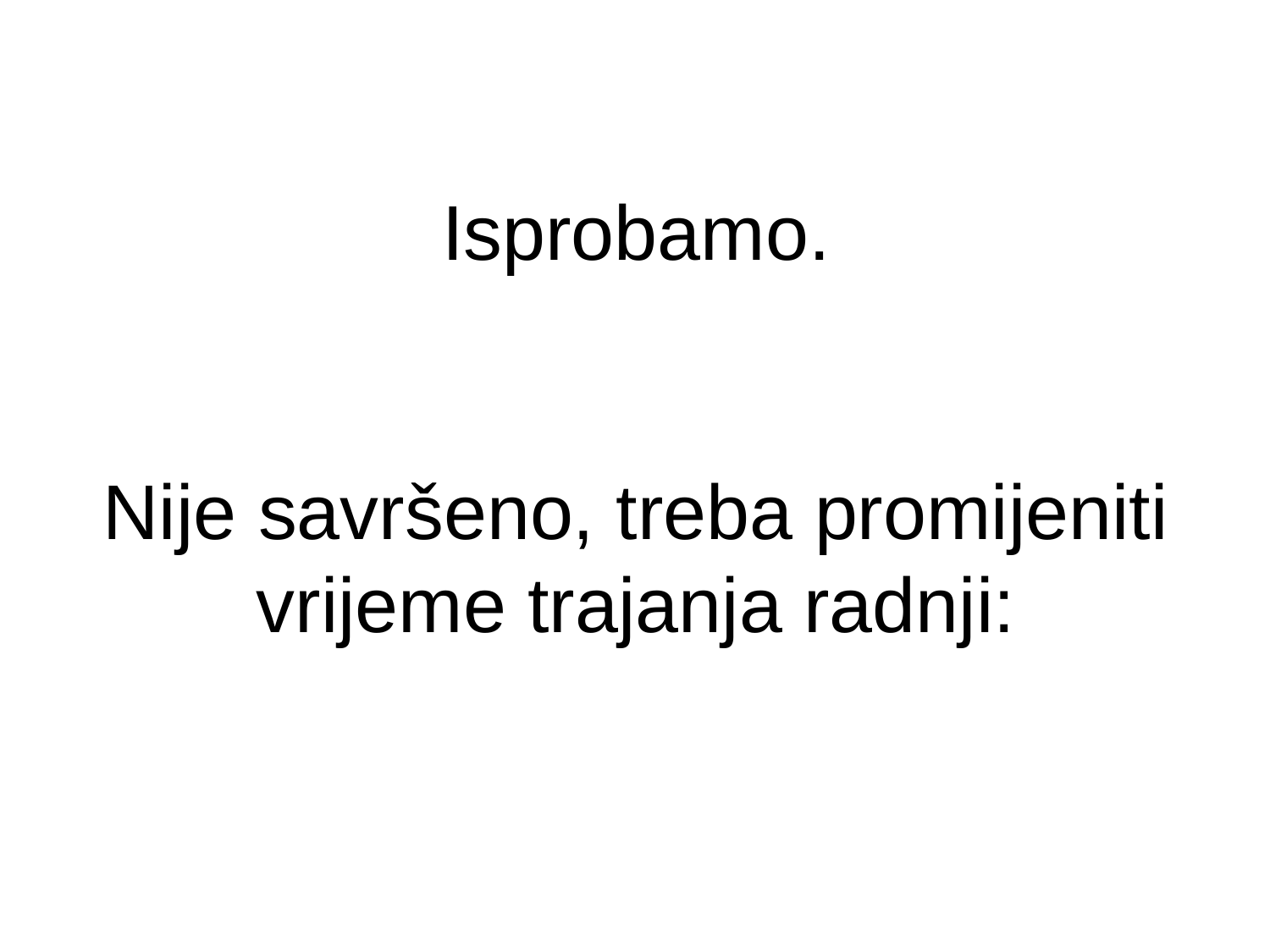

# Isprobamo. Nije savršeno, treba promijeniti vrijeme trajanja radnji: